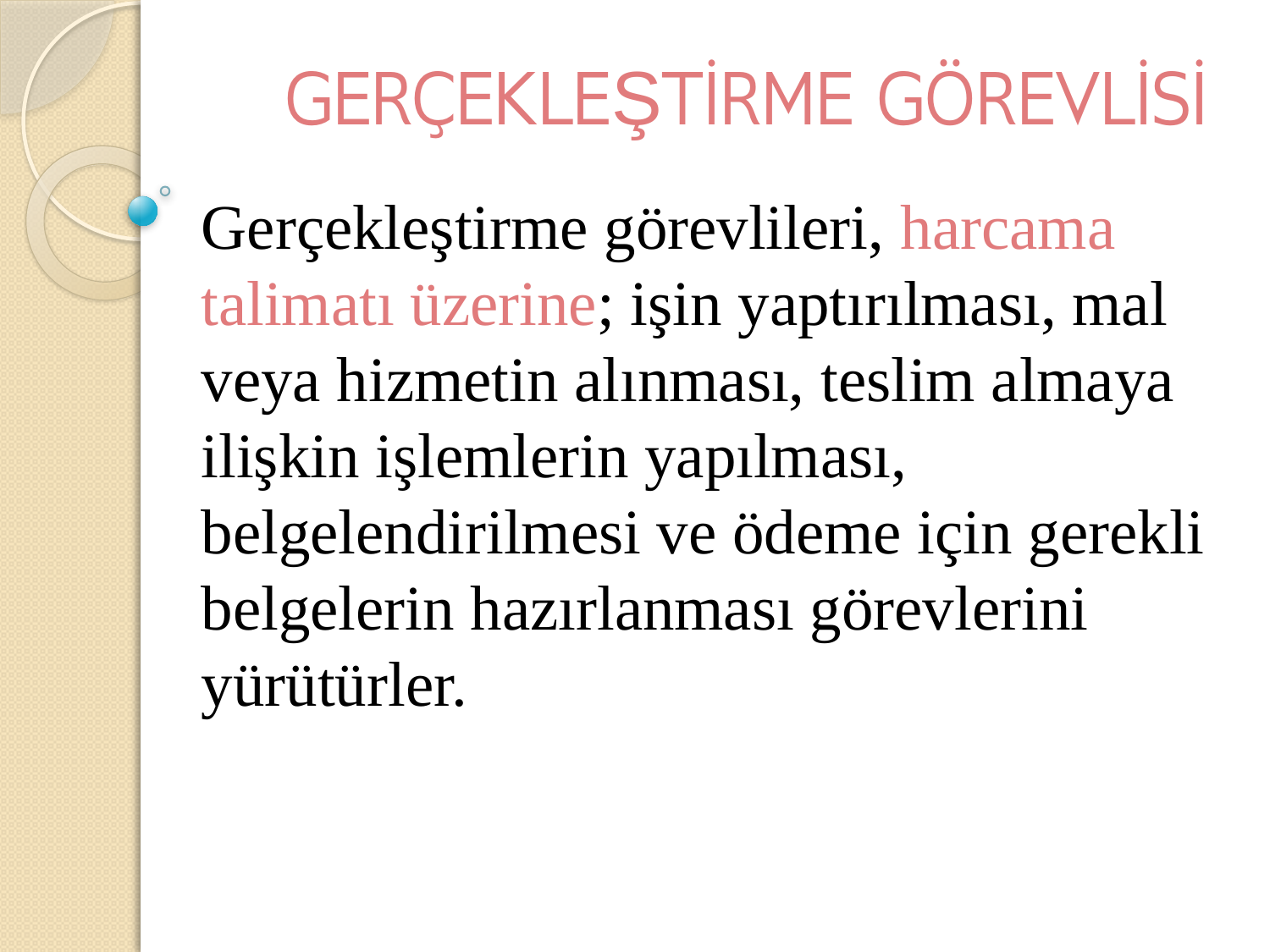

# GERÇEKLEŞTİRME GÖREVLİSİ
Gerçekleştirme görevlileri, harcama talimatı üzerine; işin yaptırılması, mal veya hizmetin alınması, teslim almaya ilişkin işlemlerin yapılması, belgelendirilmesi ve ödeme için gerekli belgelerin hazırlanması görevlerini yürütürler.